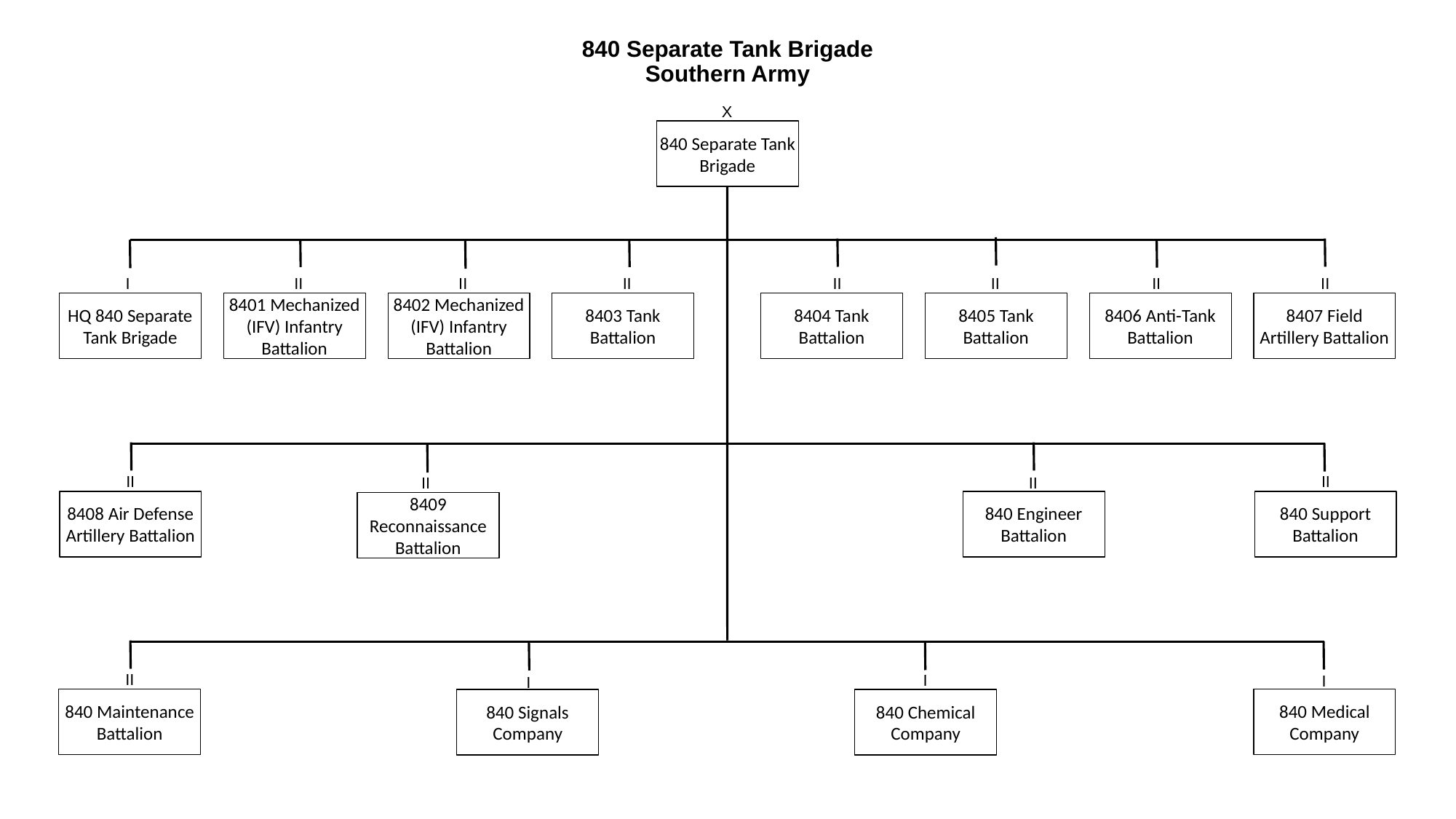

# 840 Separate Tank Brigade Southern Army
X
840 Separate Tank Brigade
I
II
II
II
II
II
II
II
HQ 840 Separate Tank Brigade
8401 Mechanized (IFV) Infantry Battalion
8402 Mechanized (IFV) Infantry Battalion
8403 Tank
Battalion
8404 Tank
Battalion
8405 Tank Battalion
8406 Anti-Tank Battalion
8407 Field
Artillery Battalion
II
II
II
II
840 Engineer
Battalion
8408 Air Defense
Artillery Battalion
840 Support Battalion
8409 Reconnaissance Battalion
II
I
I
I
840 Maintenance
Battalion
840 Medical
Company
840 Signals Company
840 Chemical
Company